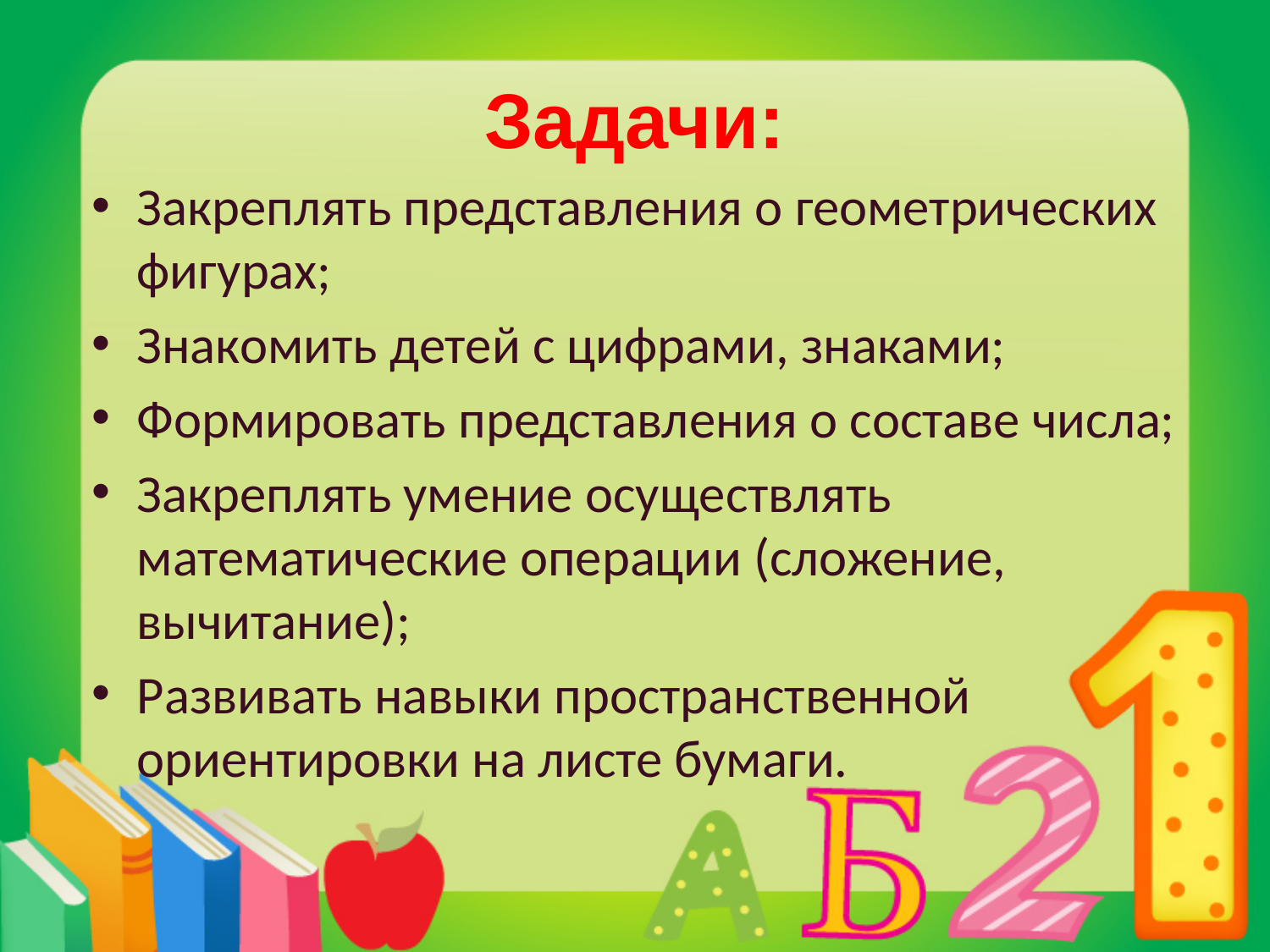

# Задачи:
Закреплять представления о геометрических фигурах;
Знакомить детей с цифрами, знаками;
Формировать представления о составе числа;
Закреплять умение осуществлять математические операции (сложение, вычитание);
Развивать навыки пространственной ориентировки на листе бумаги.